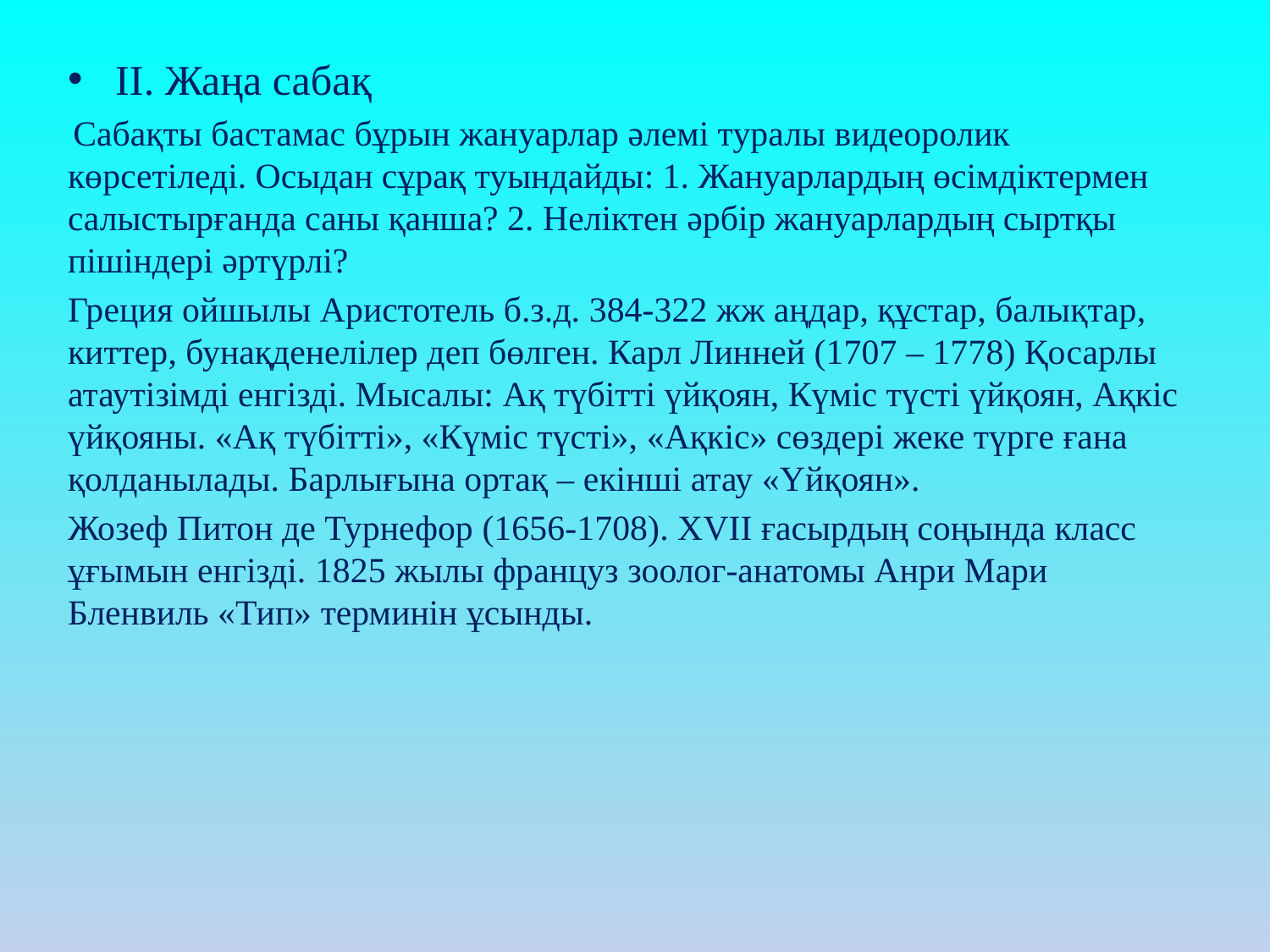

ІІ. Жаңа сабақ
 Сабақты бастамас бұрын жануарлар әлемі туралы видеоролик көрсетіледі. Осыдан сұрақ туындайды: 1. Жануарлардың өсімдіктермен салыстырғанда саны қанша? 2. Неліктен әрбір жануарлардың сыртқы пішіндері әртүрлі?
Греция ойшылы Аристотель б.з.д. 384-322 жж аңдар, құстар, балықтар, киттер, бунақденелілер деп бөлген. Карл Линней (1707 – 1778) Қосарлы атаутізімді енгізді. Мысалы: Ақ түбітті үйқоян, Күміс түсті үйқоян, Ақкіс үйқояны. «Ақ түбітті», «Күміс түсті», «Ақкіс» сөздері жеке түрге ғана қолданылады. Барлығына ортақ – екінші атау «Үйқоян».
Жозеф Питон де Турнефор (1656-1708). ХVІІ ғасырдың соңында класс ұғымын енгізді. 1825 жылы француз зоолог-анатомы Анри Мари Бленвиль «Тип» терминін ұсынды.